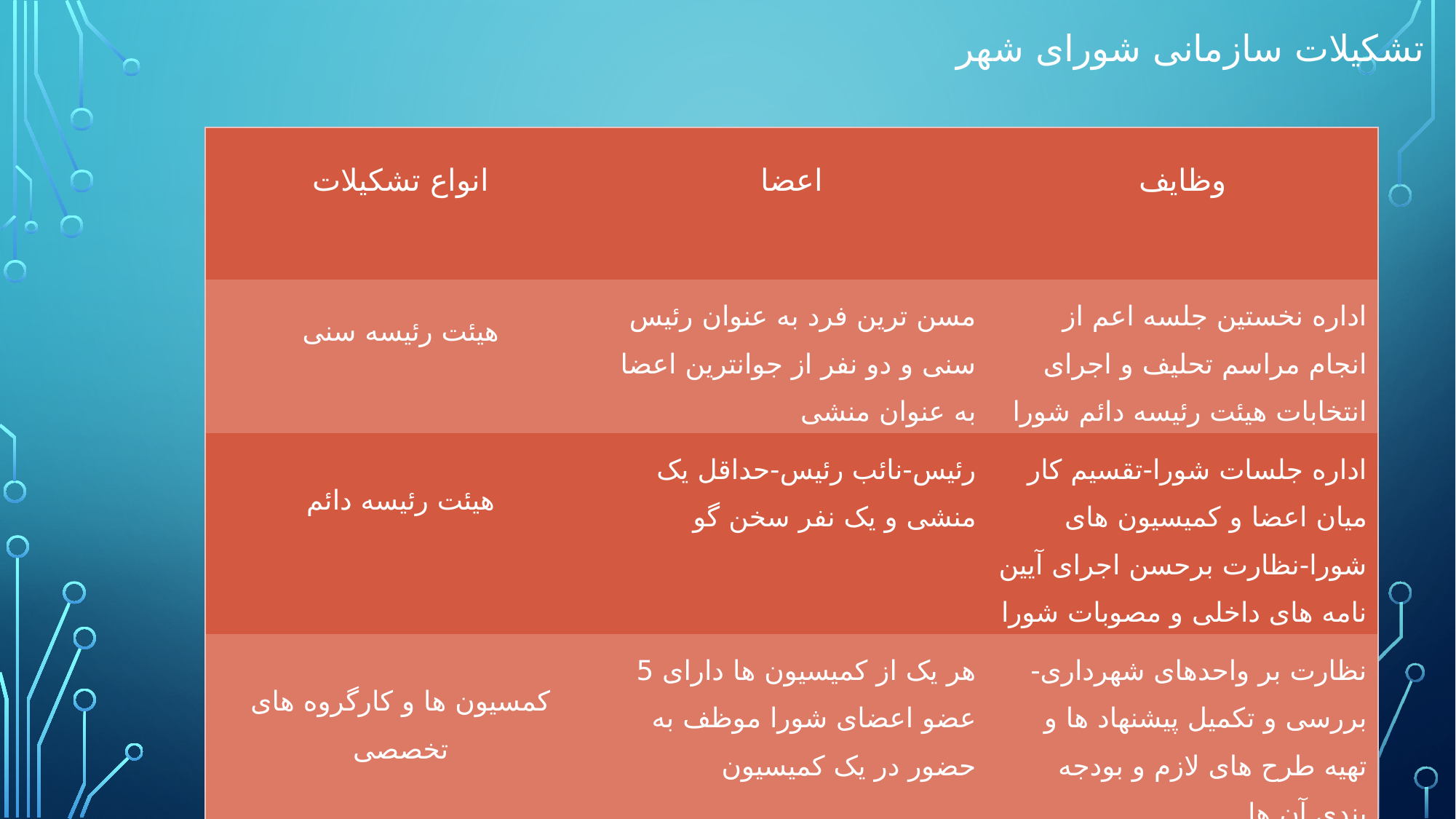

# تشکیلات سازمانی شورای شهر
| انواع تشکیلات | اعضا | وظایف |
| --- | --- | --- |
| هیئت رئیسه سنی | مسن ترین فرد به عنوان رئیس سنی و دو نفر از جوانترین اعضا به عنوان منشی | اداره نخستین جلسه اعم از انجام مراسم تحلیف و اجرای انتخابات هیئت رئیسه دائم شورا |
| هیئت رئیسه دائم | رئیس-نائب رئیس-حداقل یک منشی و یک نفر سخن گو | اداره جلسات شورا-تقسیم کار میان اعضا و کمیسیون های شورا-نظارت برحسن اجرای آیین نامه های داخلی و مصوبات شورا |
| کمسیون ها و کارگروه های تخصصی | هر یک از کمیسیون ها دارای 5 عضو اعضای شورا موظف به حضور در یک کمیسیون | نظارت بر واحدهای شهرداری-بررسی و تکمیل پیشنهاد ها و تهیه طرح های لازم و بودجه بندی آن ها |